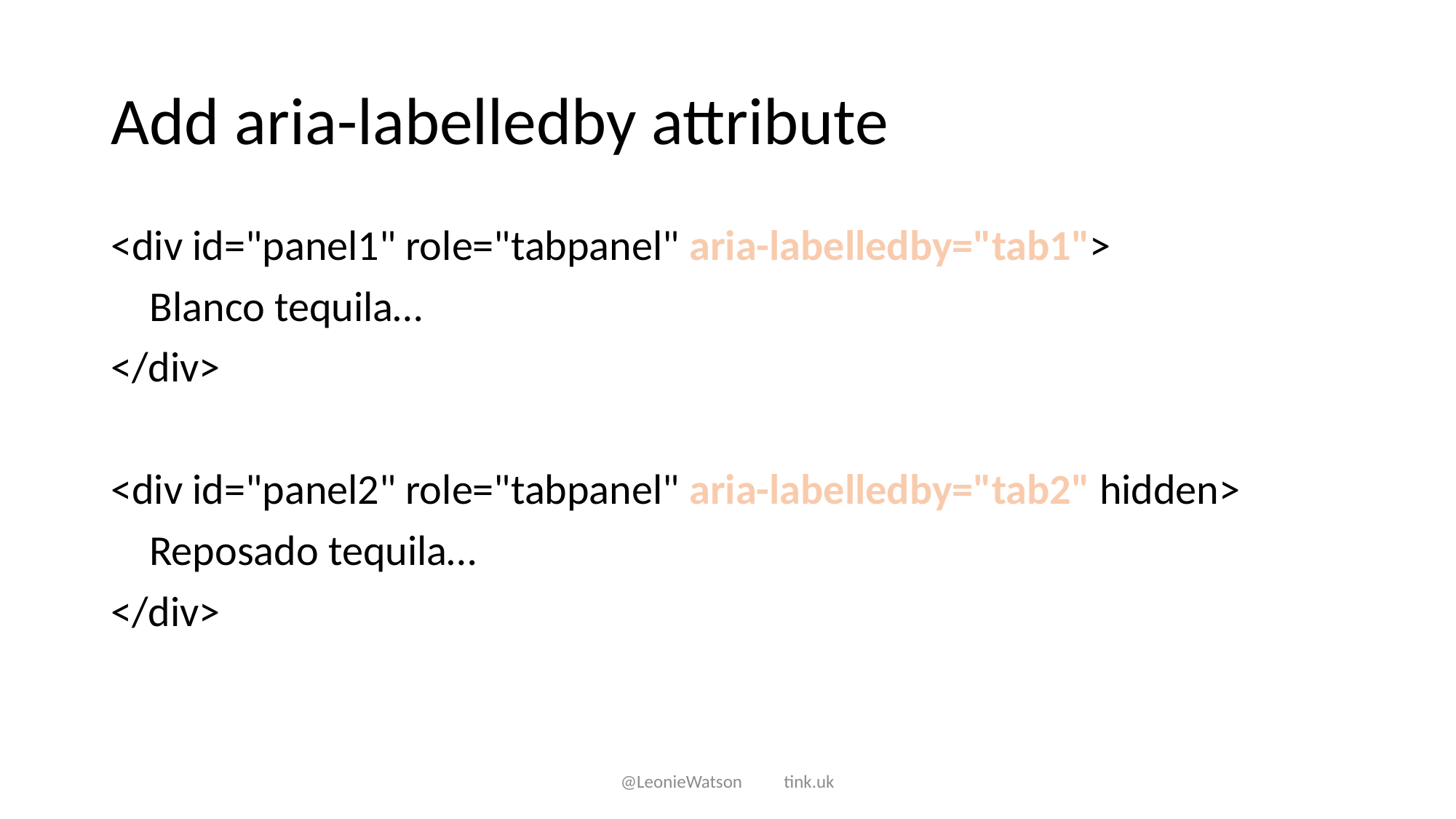

# Add aria-labelledby attribute
<div id="panel1" role="tabpanel" aria-labelledby="tab1">
    Blanco tequila…
</div>

<div id="panel2" role="tabpanel" aria-labelledby="tab2" hidden>
    Reposado tequila…
</div>

@LeonieWatson          tink.uk